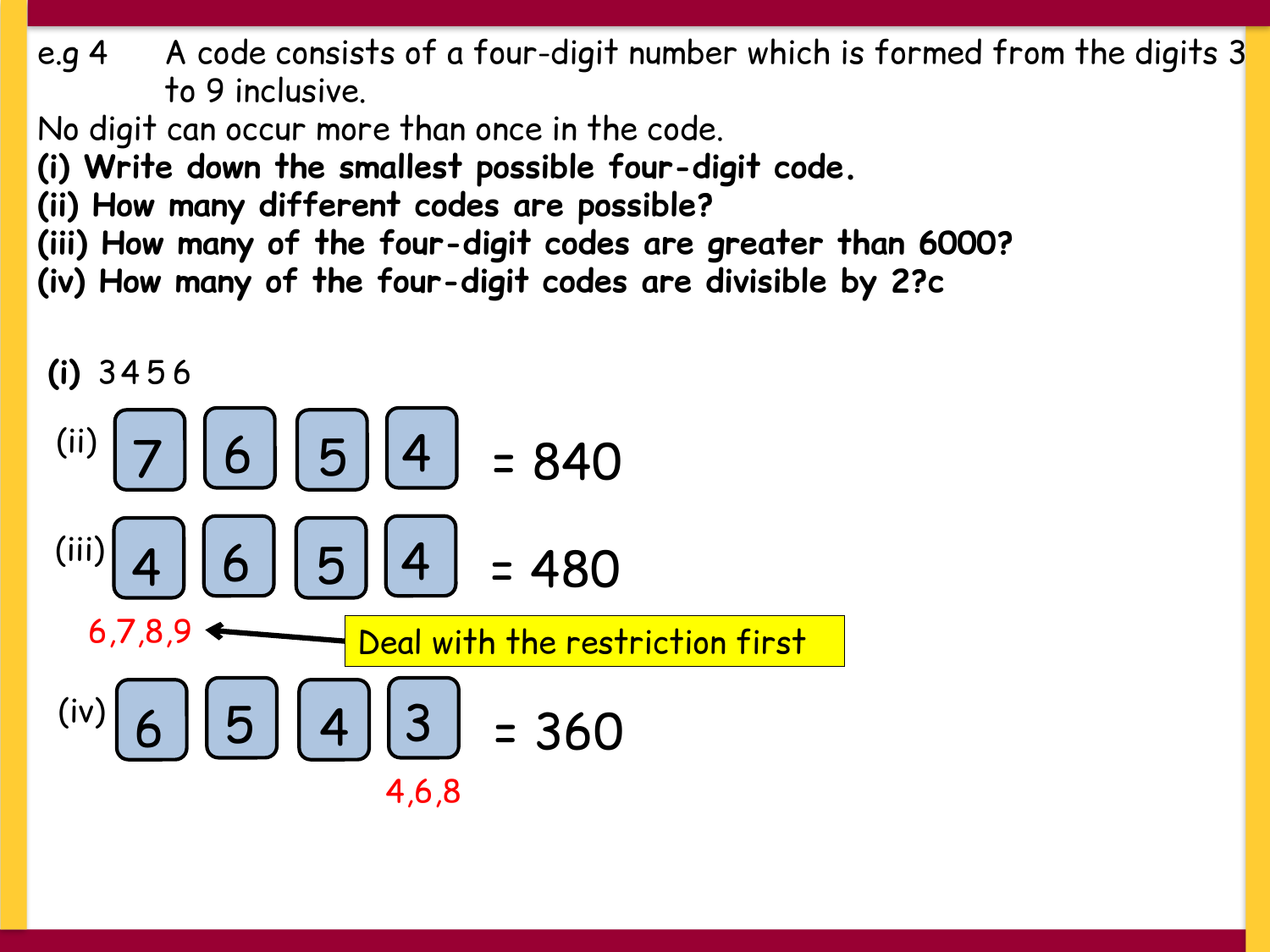

e.g 4	A code consists of a four-digit number which is formed from the digits 3 	to 9 inclusive.
No digit can occur more than once in the code.
(i) Write down the smallest possible four-digit code.
(ii) How many different codes are possible?
(iii) How many of the four-digit codes are greater than 6000?
(iv) How many of the four-digit codes are divisible by 2?c
(i)
3
4
5
6

(ii)
 4
 6
 5
 7
 = 840

(iii)
 4
 6
 5
 4
 = 480
6,7,8,9
Deal with the restriction first

(iv)
 3
 5
 4
 6
 = 360
4,6,8